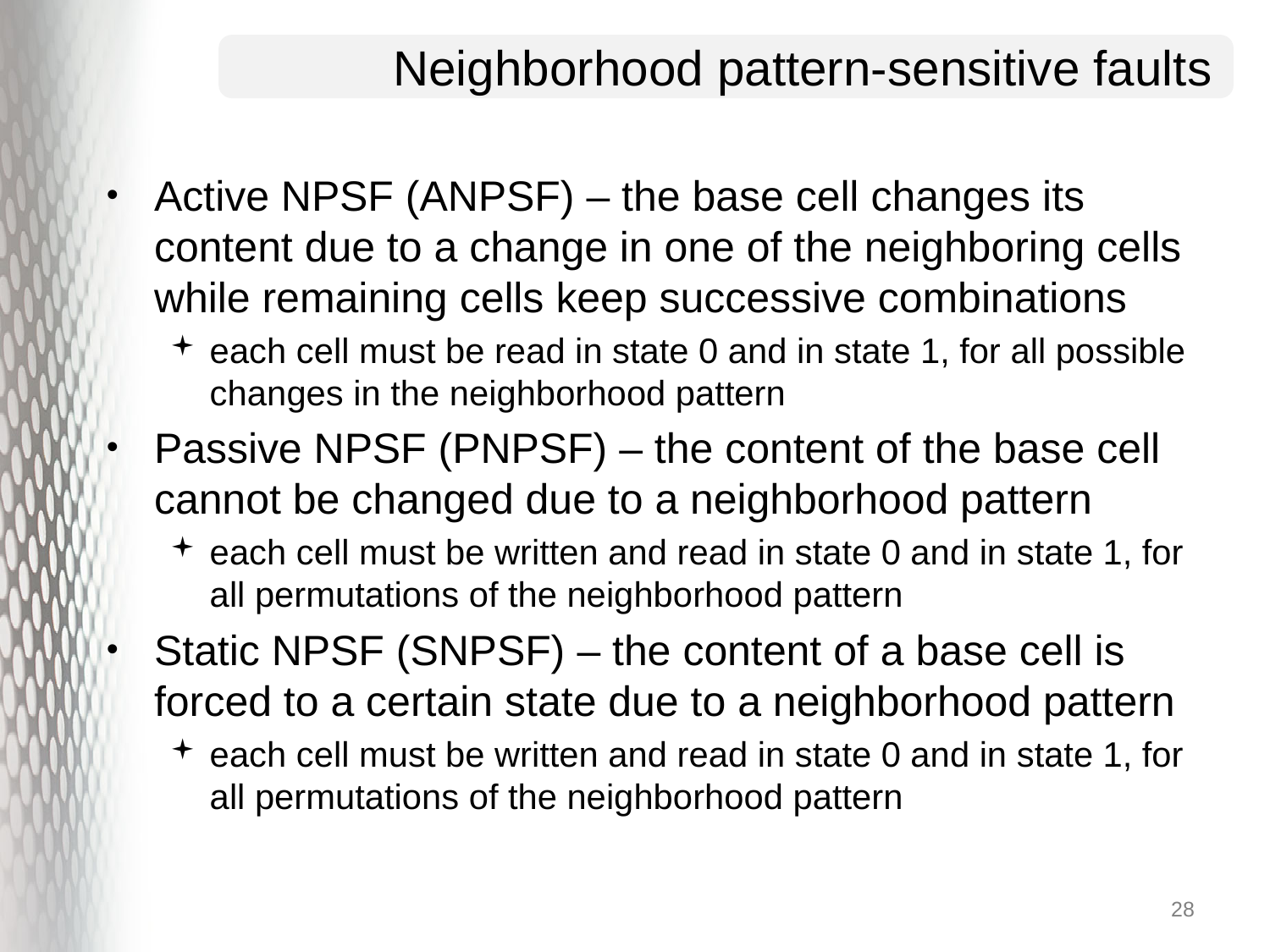

# Neighborhood pattern-sensitive faults
Active NPSF (ANPSF) – the base cell changes its content due to a change in one of the neighboring cells while remaining cells keep successive combinations
each cell must be read in state 0 and in state 1, for all possible changes in the neighborhood pattern
Passive NPSF (PNPSF) – the content of the base cell cannot be changed due to a neighborhood pattern
each cell must be written and read in state 0 and in state 1, for all permutations of the neighborhood pattern
Static NPSF (SNPSF) – the content of a base cell is forced to a certain state due to a neighborhood pattern
each cell must be written and read in state 0 and in state 1, for all permutations of the neighborhood pattern